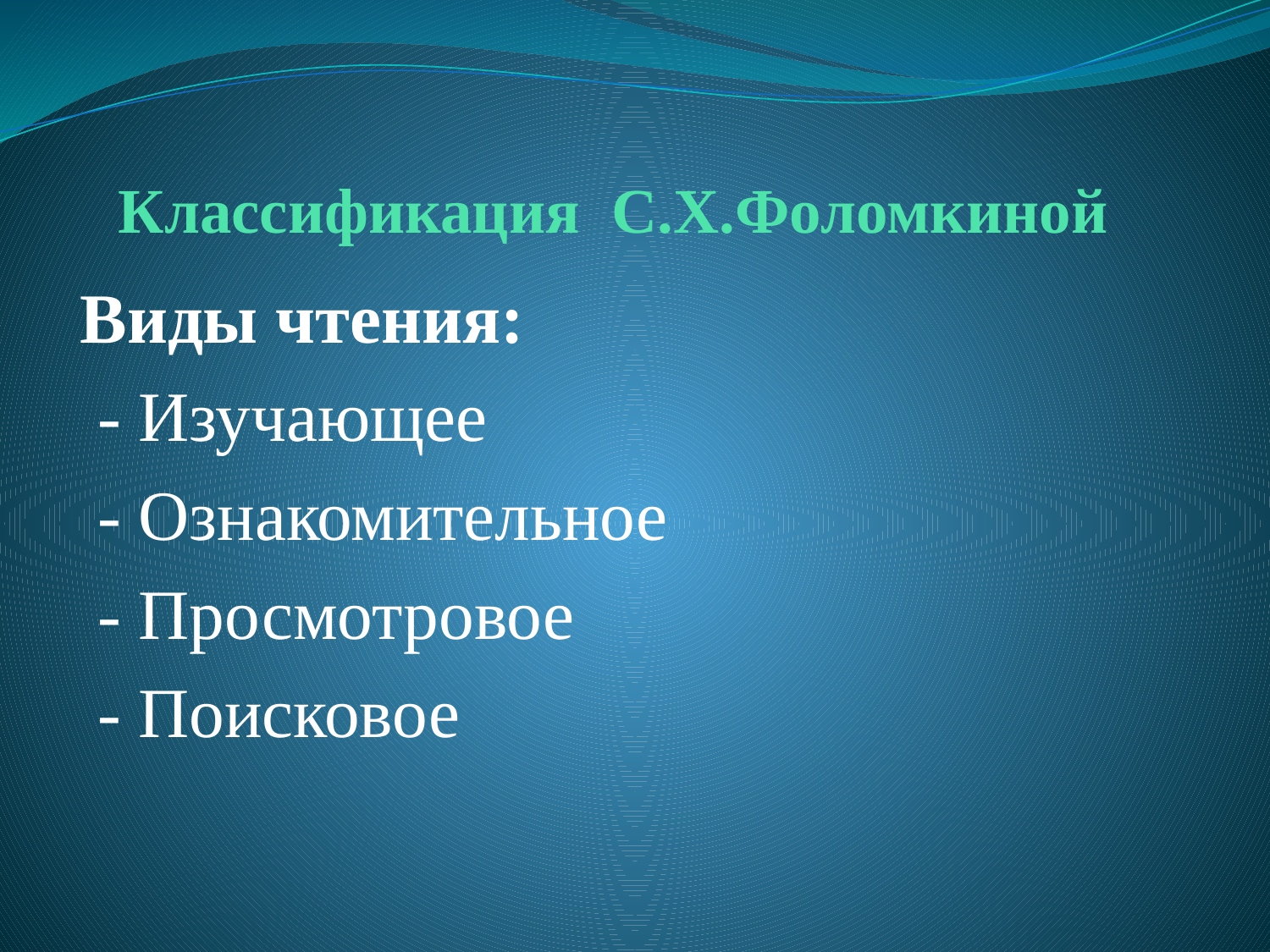

# Классификация  С.Х.Фоломкиной
Виды чтения:
 - Изучающее
 - Ознакомительное
 - Просмотровое
 - Поисковое